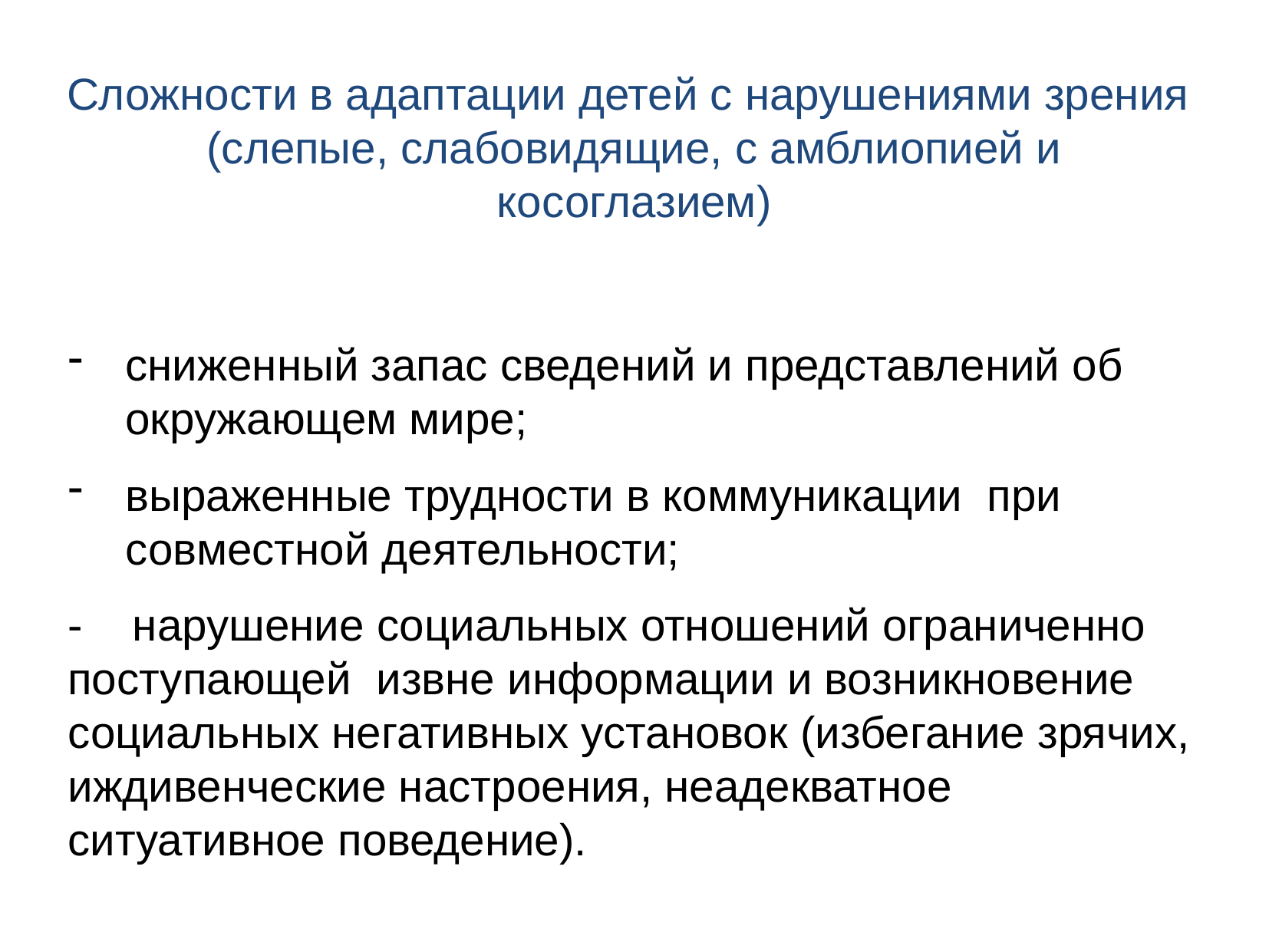

Сложности в адаптации детей с нарушениями зрения  (слепые, слабовидящие, с амблиопией и косоглазием)
сниженный запас сведений и представлений об окружающем мире;
выраженные трудности в коммуникации  при совместной деятельности;
-    нарушение социальных отношений ограниченно поступающей  извне информации и возникновение социальных негативных установок (избегание зрячих, иждивенческие настроения, неадекватное ситуативное поведение).